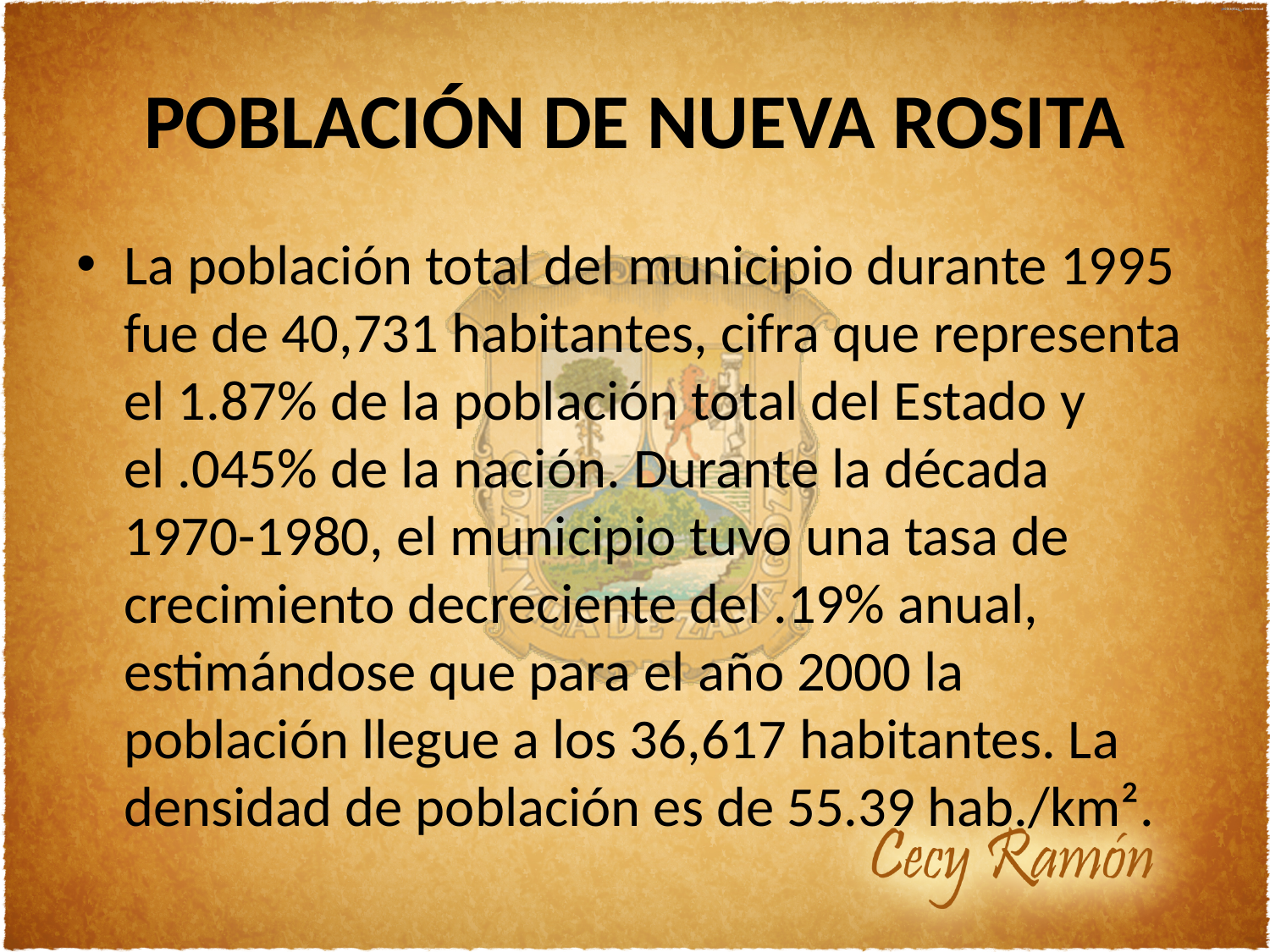

# POBLACIÓN DE NUEVA ROSITA
La población total del municipio durante 1995 fue de 40,731 habitantes, cifra que representa el 1.87% de la población total del Estado y el .045% de la nación. Durante la década 1970-1980, el municipio tuvo una tasa de crecimiento decreciente del .19% anual, estimándose que para el año 2000 la población llegue a los 36,617 habitantes. La densidad de población es de 55.39 hab./km².